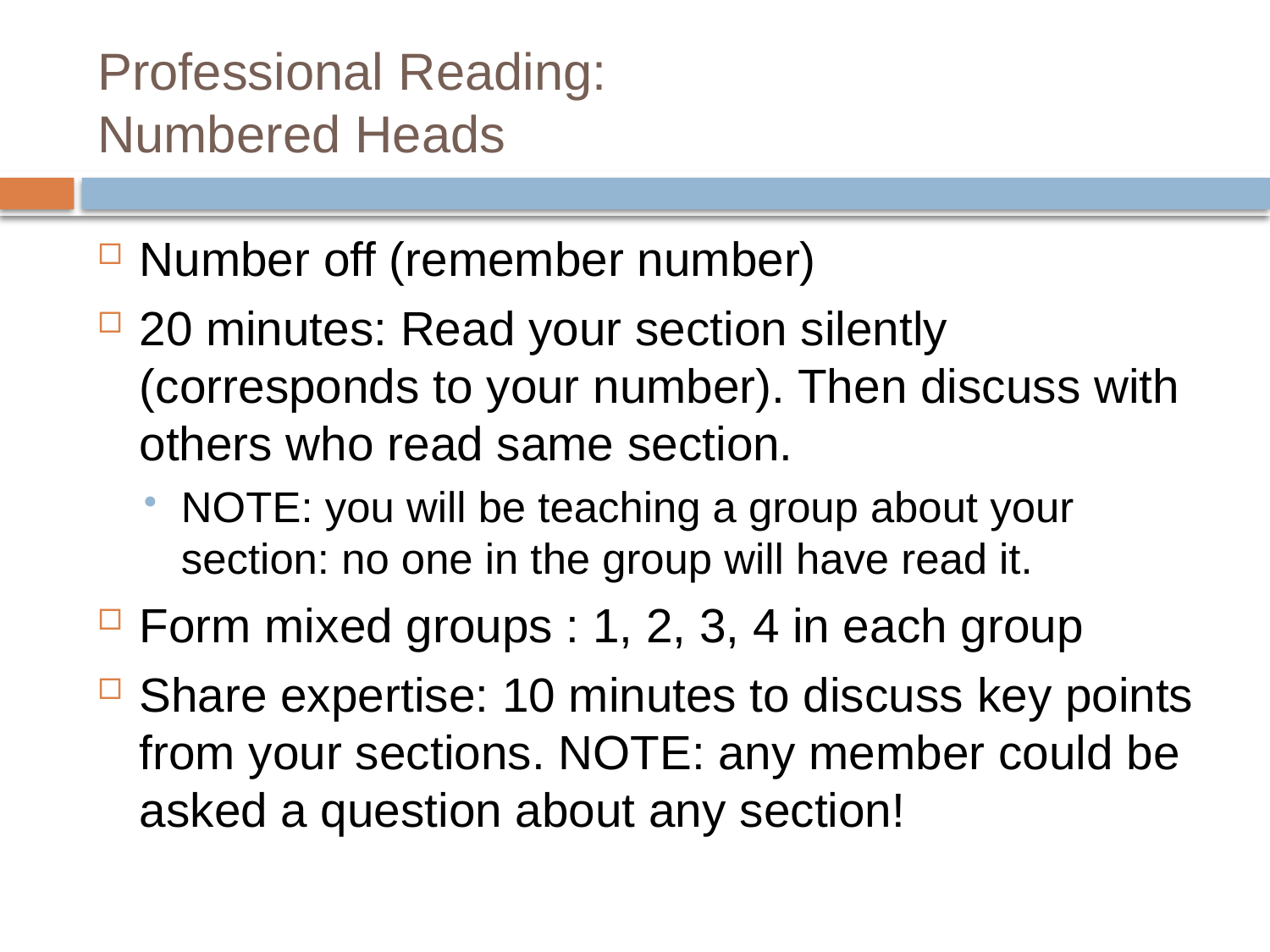

# Professional Reading: Numbered Heads
Number off (remember number)
20 minutes: Read your section silently (corresponds to your number). Then discuss with others who read same section.
NOTE: you will be teaching a group about your section: no one in the group will have read it.
Form mixed groups : 1, 2, 3, 4 in each group
Share expertise: 10 minutes to discuss key points from your sections. NOTE: any member could be asked a question about any section!